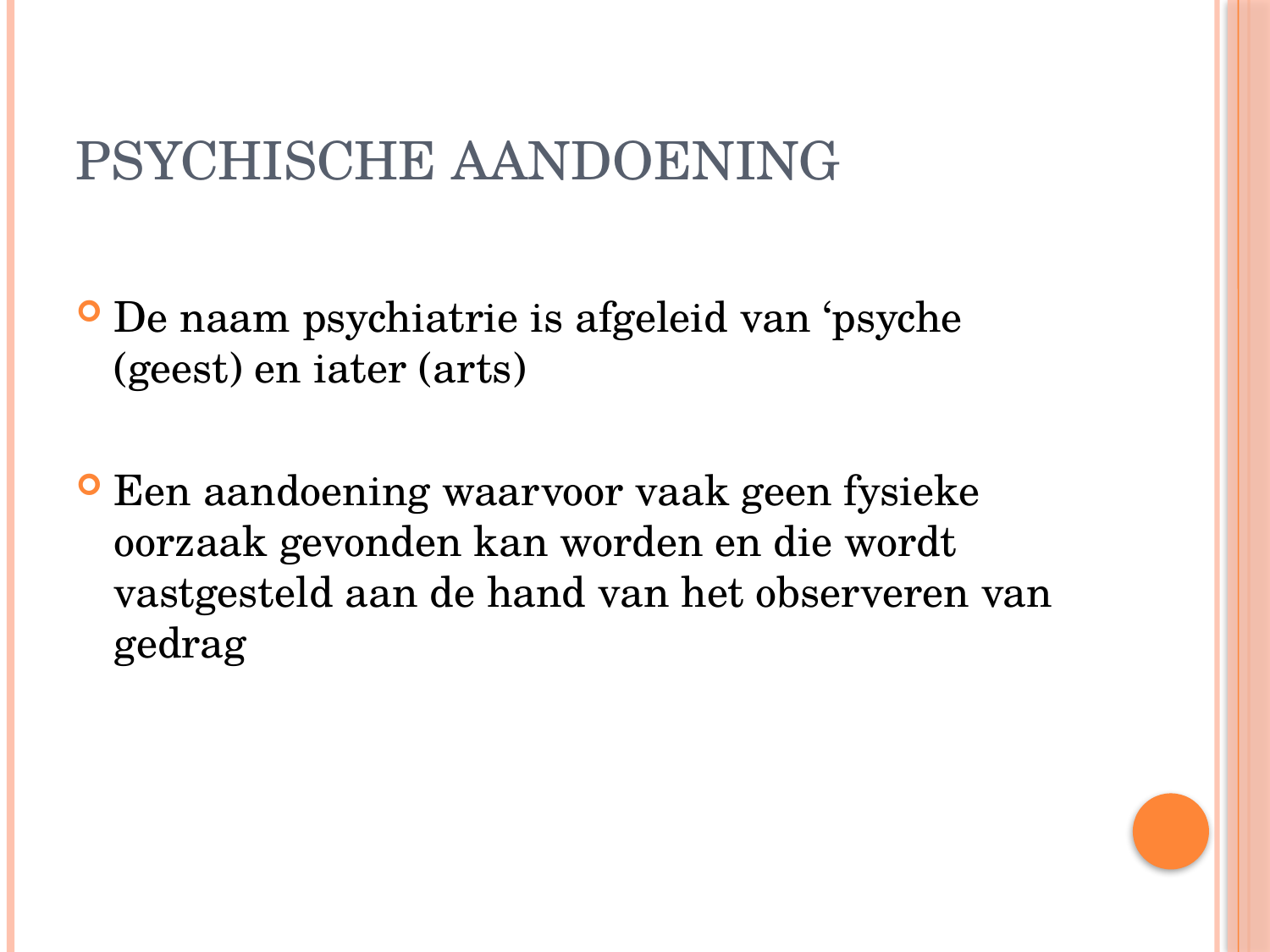

# Psychische aandoening

De naam psychiatrie is afgeleid van ‘psyche (geest) en iater (arts)

Een aandoening waarvoor vaak geen fysieke oorzaak gevonden kan worden en die wordt vastgesteld aan de hand van het observeren van gedrag